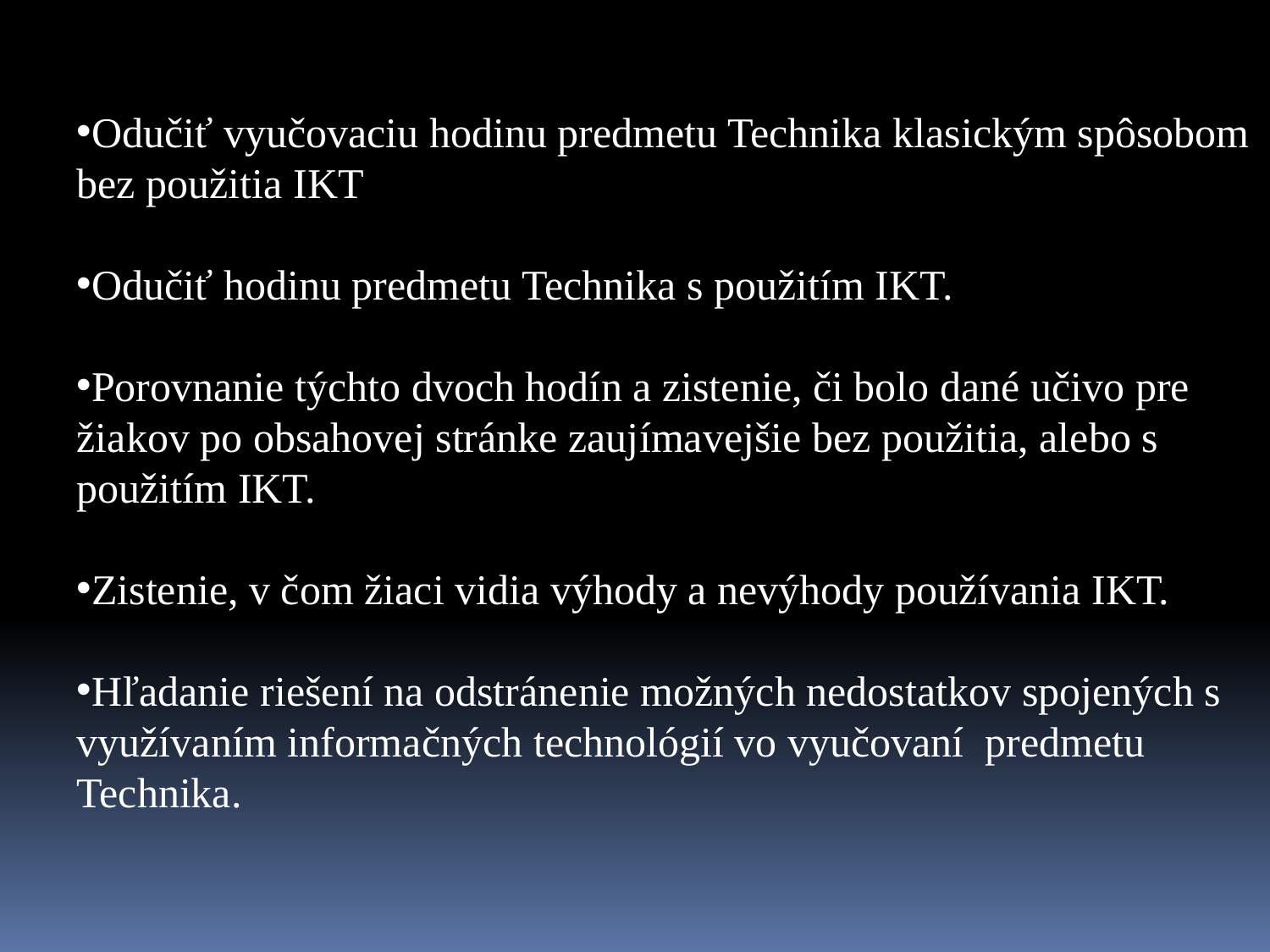

Odučiť vyučovaciu hodinu predmetu Technika klasickým spôsobom
bez použitia IKT

Odučiť hodinu predmetu Technika s použitím IKT.

Porovnanie týchto dvoch hodín a zistenie, či bolo dané učivo pre
žiakov po obsahovej stránke zaujímavejšie bez použitia, alebo s
použitím IKT.

Zistenie, v čom žiaci vidia výhody a nevýhody používania IKT.

Hľadanie riešení na odstránenie možných nedostatkov spojených s
využívaním informačných technológií vo vyučovaní  predmetu
Technika.